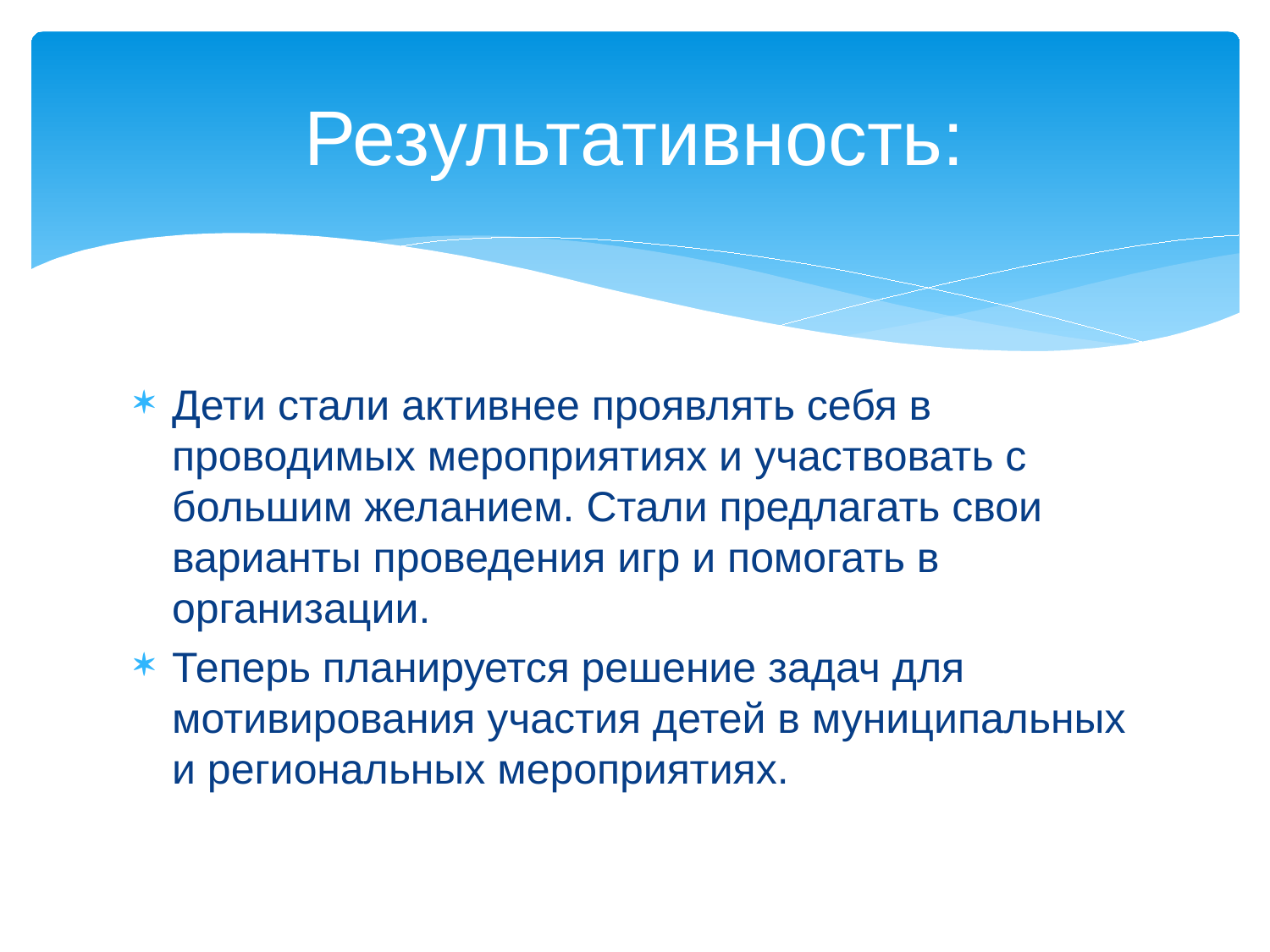

# Результативность:
Дети стали активнее проявлять себя в проводимых мероприятиях и участвовать с большим желанием. Стали предлагать свои варианты проведения игр и помогать в организации.
Теперь планируется решение задач для мотивирования участия детей в муниципальных и региональных мероприятиях.